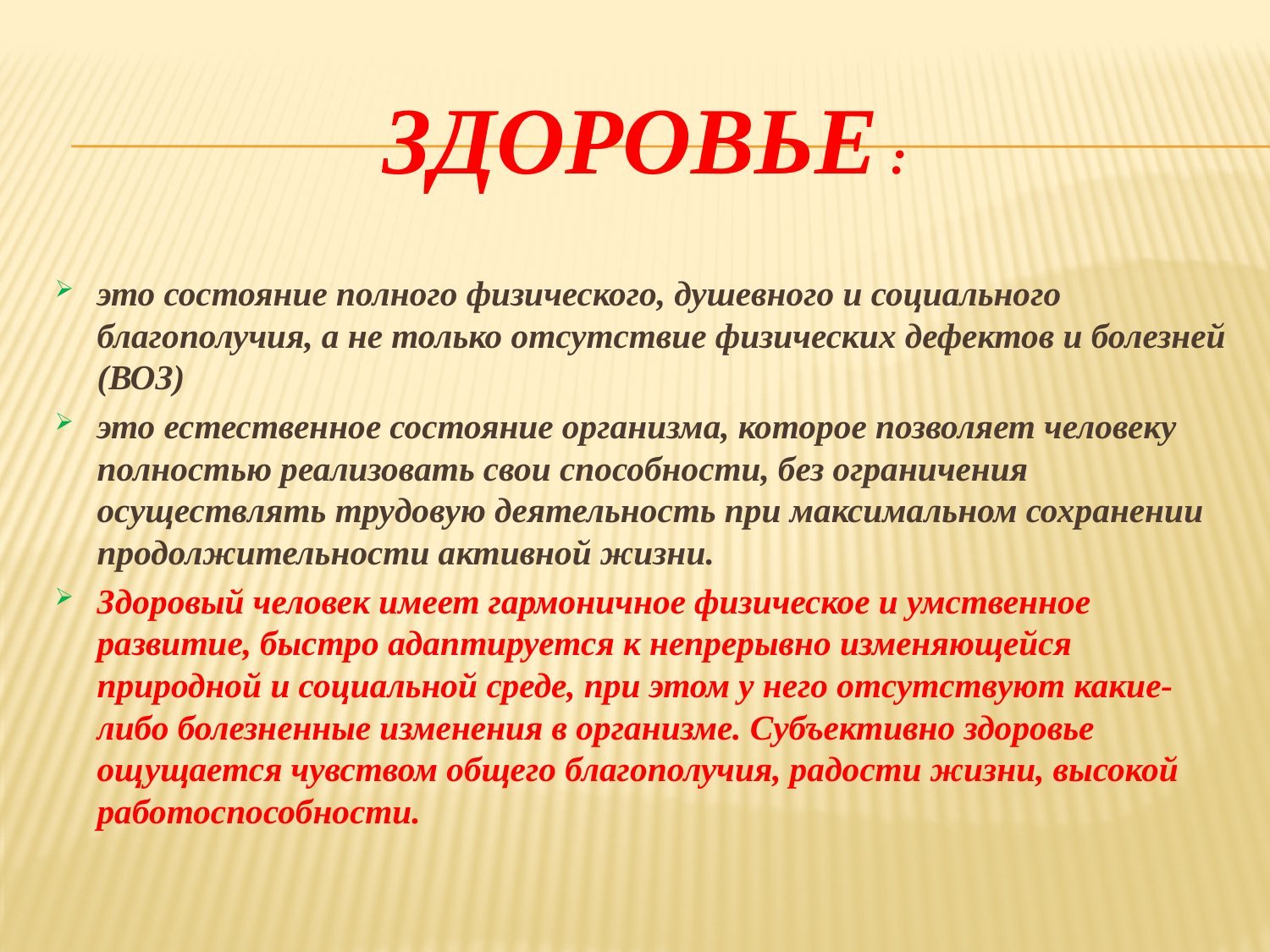

# ЗДОРОВЬЕ :

это состояние полного физического, душевного и социального благополучия, а не только отсутствие физических дефектов и болезней (ВОЗ)
это естественное состояние организма, которое позволяет человеку полностью реализовать свои способности, без ограничения осуществлять трудовую деятельность при максимальном сохранении продолжительности активной жизни.
Здоровый человек имеет гармоничное физическое и умственное развитие, быстро адаптируется к непрерывно изменяющейся природной и социальной среде, при этом у него отсутствуют какие-либо болезненные изменения в организме. Субъективно здоровье ощущается чувством общего благополучия, радости жизни, высокой работоспособности.